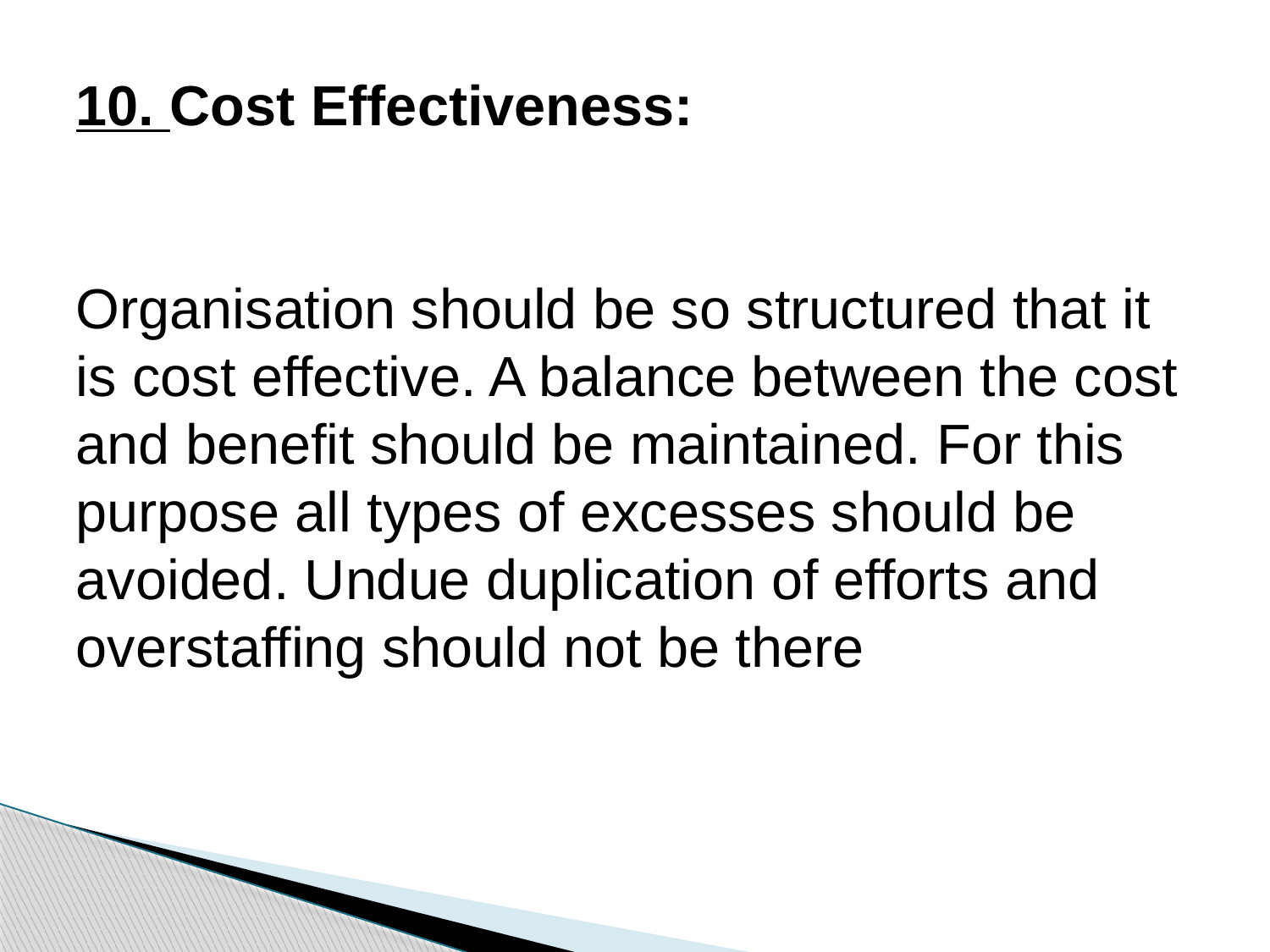

10. Cost Effectiveness:

Organisation should be so structured that it is cost effective. A balance between the cost and benefit should be maintained. For this purpose all types of excesses should be avoided. Undue duplication of efforts and overstaffing should not be there